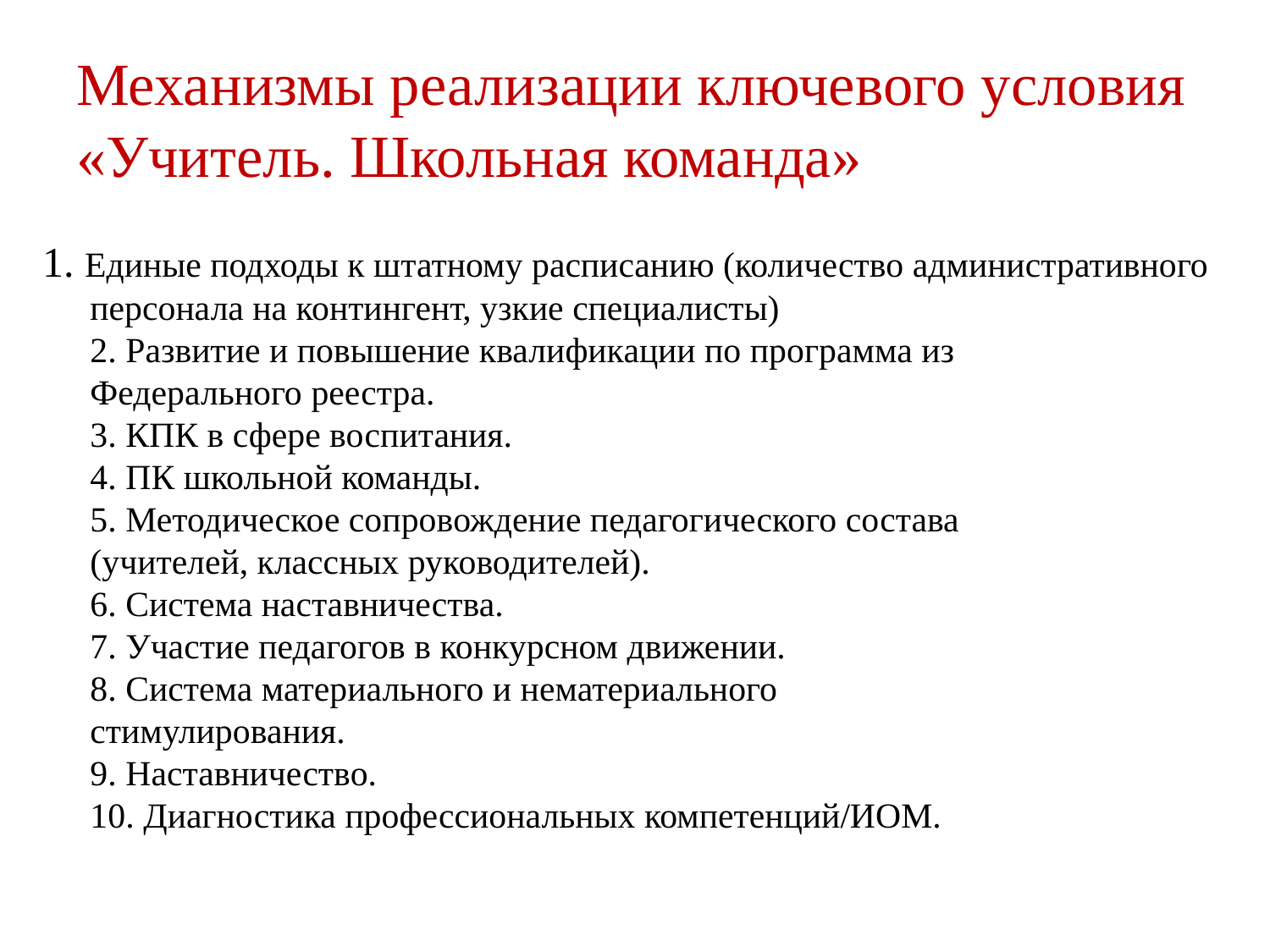

# Механизмы реализации ключевого условия «Учитель. Школьная команда»
1. Единые подходы к штатному расписанию (количество административного персонала на контингент, узкие специалисты)
2. Развитие и повышение квалификации по программа из
Федерального реестра.
3. КПК в сфере воспитания.
4. ПК школьной команды.
5. Методическое сопровождение педагогического состава
(учителей, классных руководителей).
6. Система наставничества.
7. Участие педагогов в конкурсном движении.
8. Система материального и нематериального
стимулирования.
9. Наставничество.
10. Диагностика профессиональных компетенций/ИОМ.